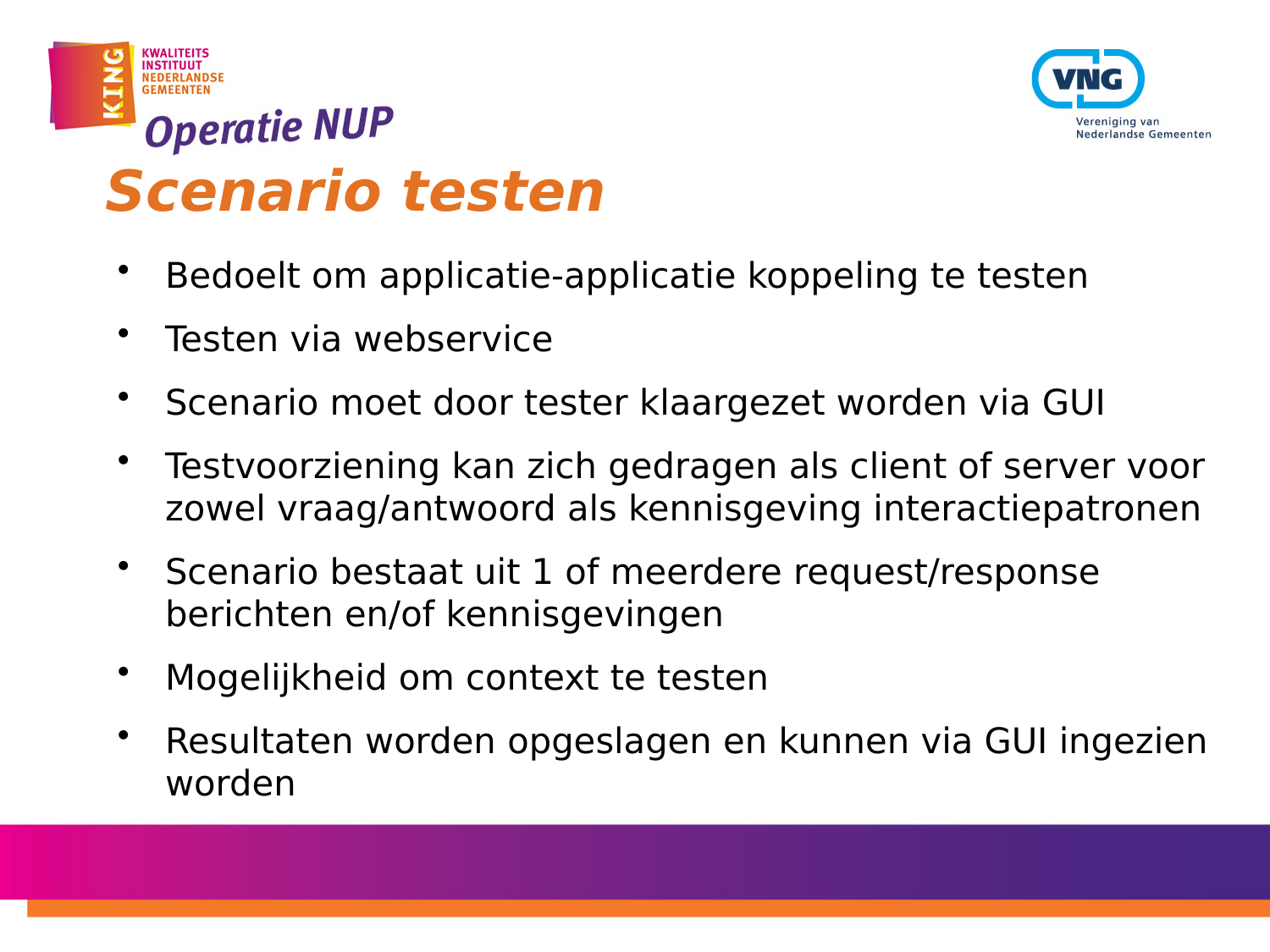

Scenario testen
Bedoelt om applicatie-applicatie koppeling te testen
Testen via webservice
Scenario moet door tester klaargezet worden via GUI
Testvoorziening kan zich gedragen als client of server voor zowel vraag/antwoord als kennisgeving interactiepatronen
Scenario bestaat uit 1 of meerdere request/response berichten en/of kennisgevingen
Mogelijkheid om context te testen
Resultaten worden opgeslagen en kunnen via GUI ingezien worden